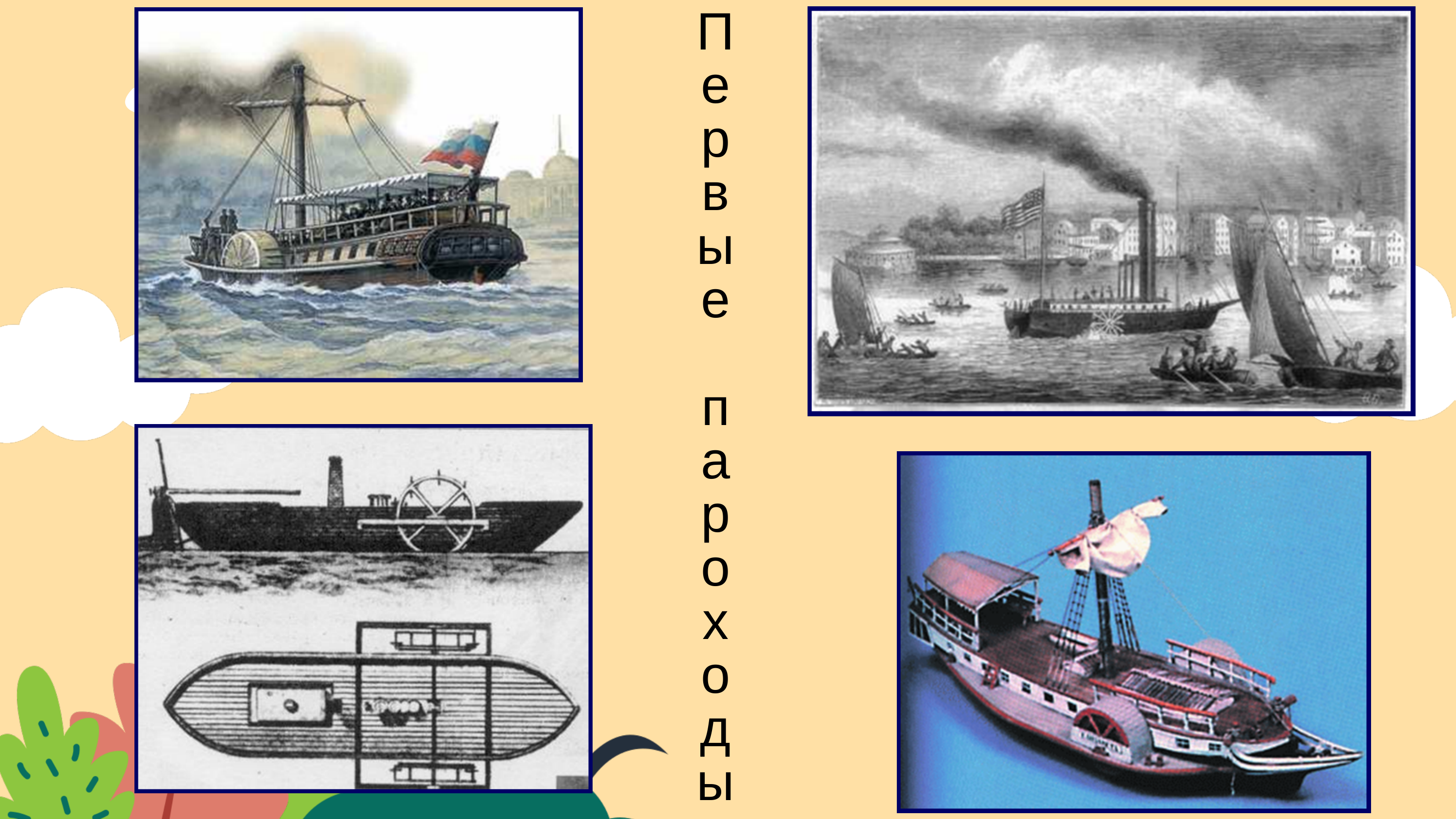

П
е
р
в
ы
е

п
а
р
о
х
о
д
ы